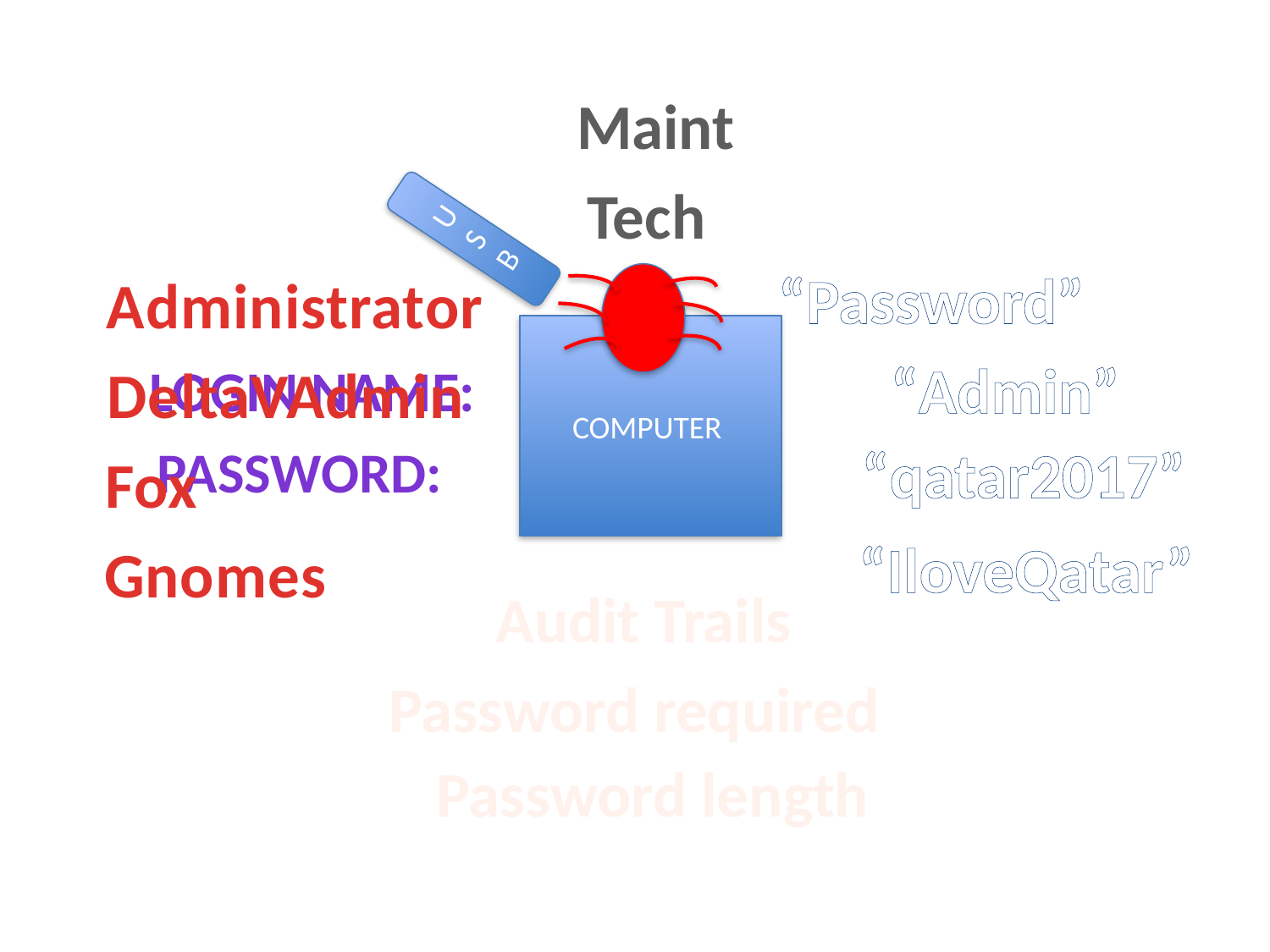

Maint
USB

Tech
“Password”
Administrator

COMPUTER
“Admin”
DeltaVAdmin
Login name:
“qatar2017”
Password:
Fox
“IloveQatar”
Gnomes
Audit Trails
Password required
Password length